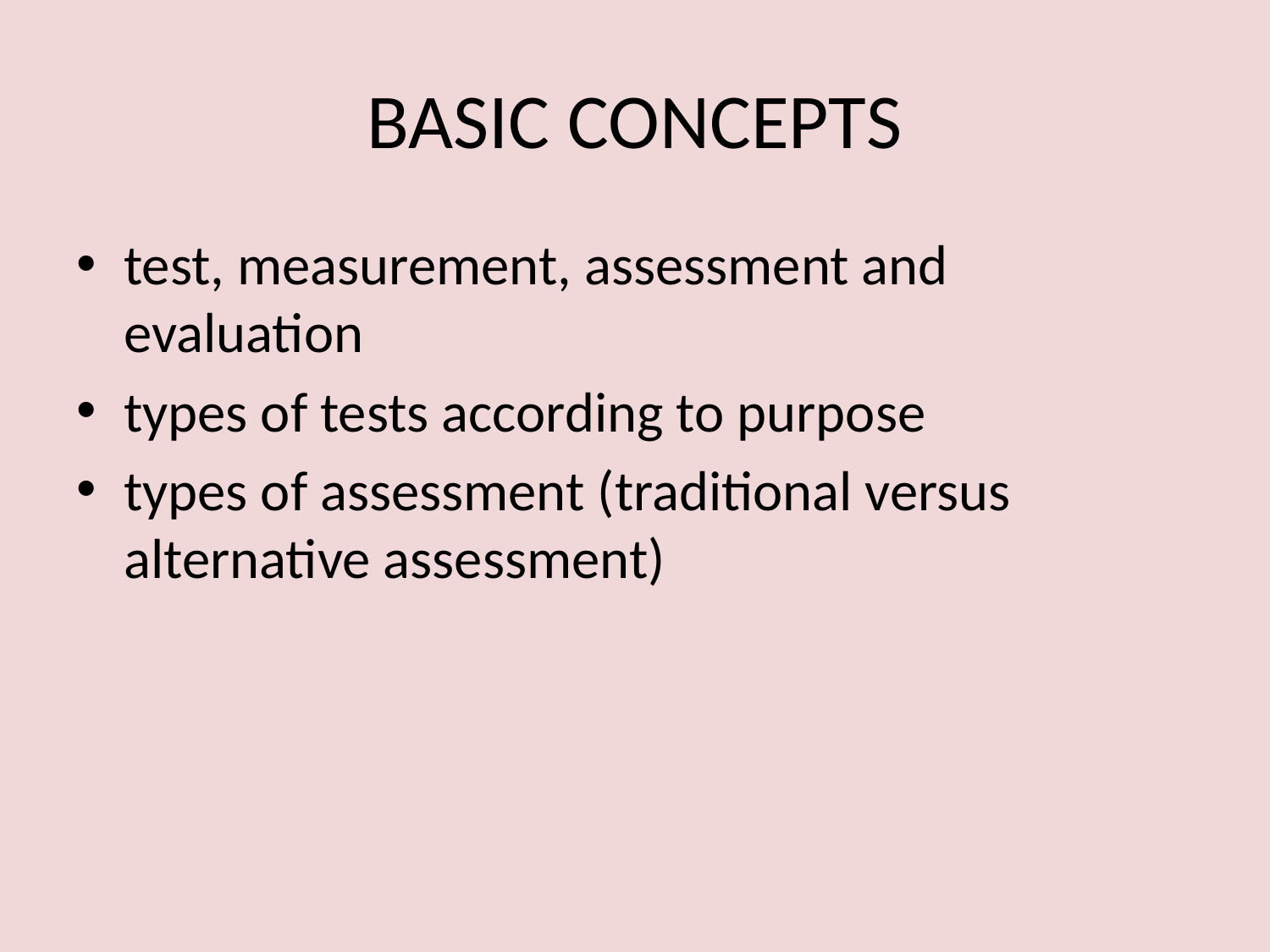

# BASIC CONCEPTS
test, measurement, assessment and evaluation
types of tests according to purpose
types of assessment (traditional versus alternative assessment)